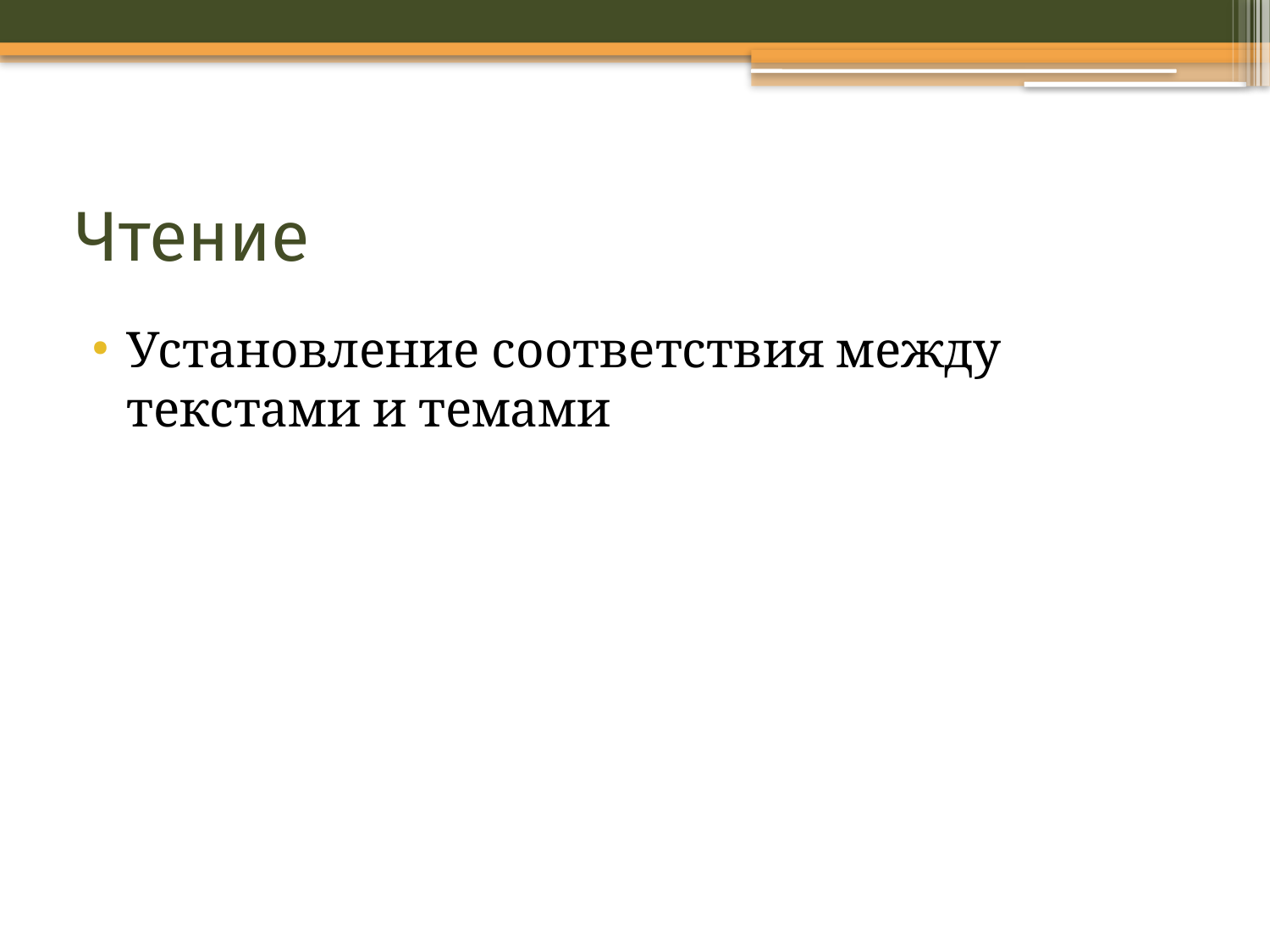

# Чтение
Установление соответствия между текстами и темами